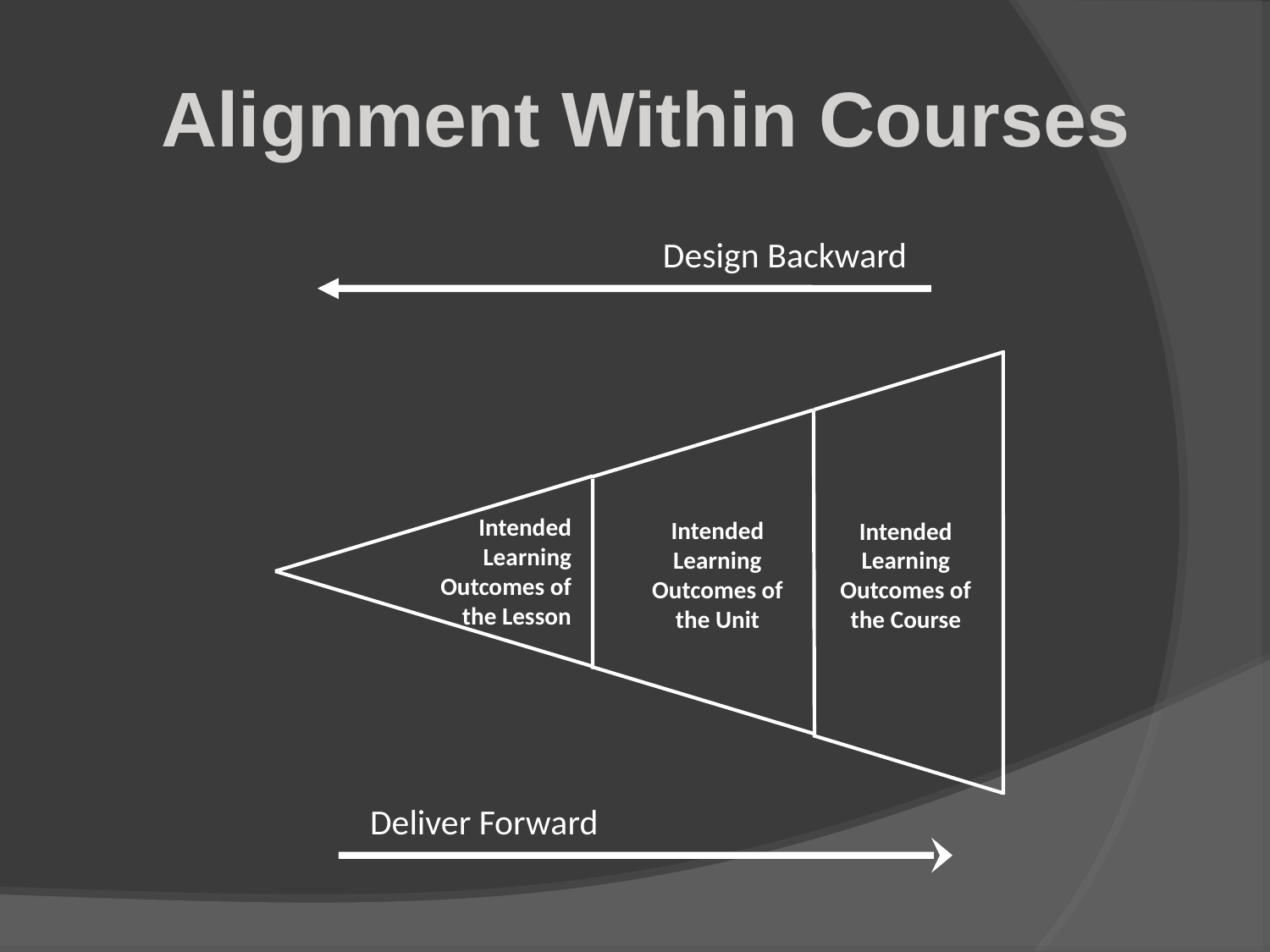

Alignment Within Courses
Design Backward

Intended
Learning
Outcomes of
the Course

Intended
Learning
Outcomes of
the Unit

Intended
Learning
Outcomes of
the Lesson
Deliver Forward